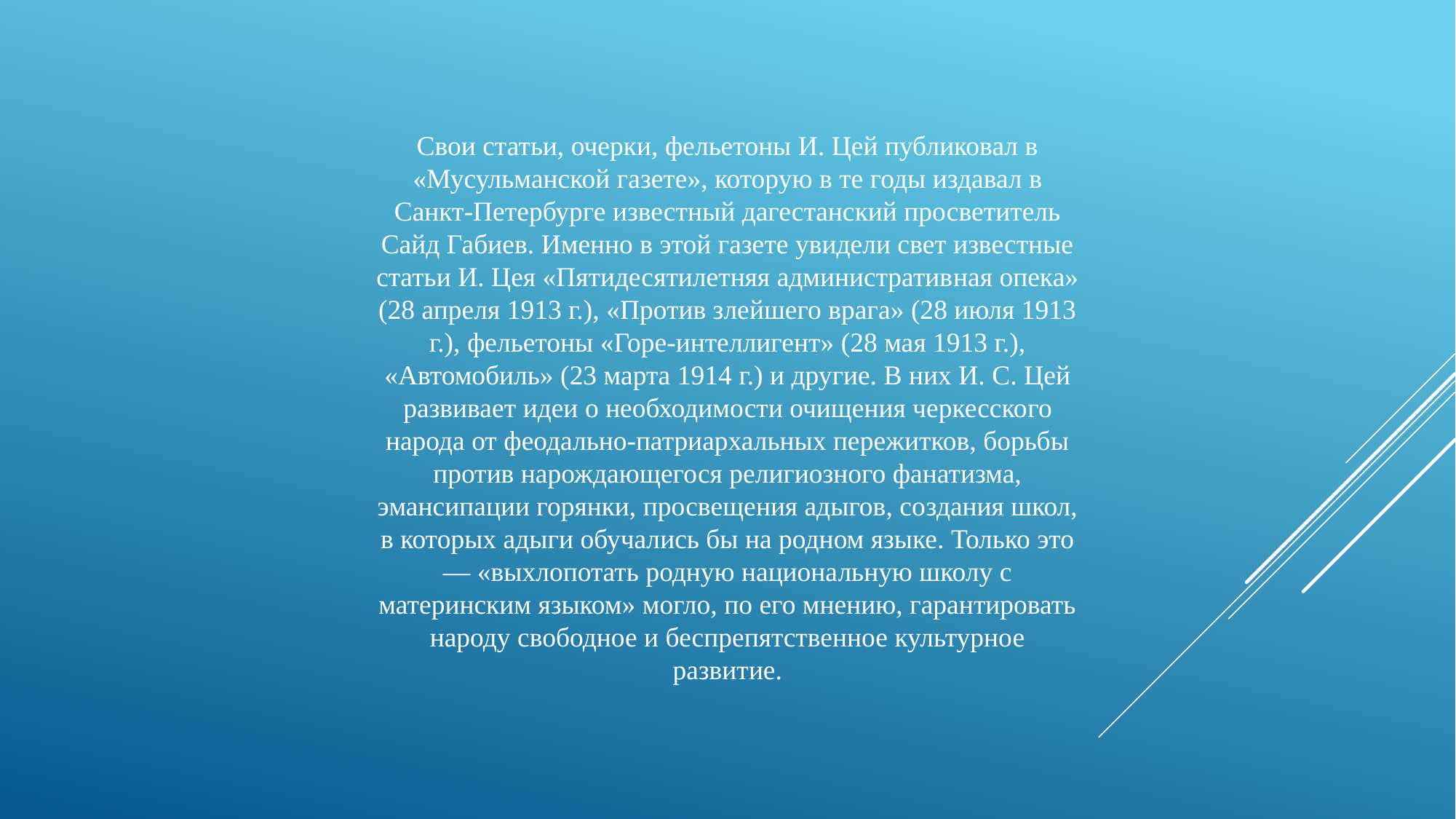

Свои статьи, очерки, фельетоны И. Цей публиковал в «Мусульманской газете», которую в те годы издавал в Санкт-Петербурге известный дагестанский просветитель Сайд Габиев. Именно в этой газете увидели свет известные статьи И. Цея «Пятидесятилетняя административ­ная опека» (28 апреля 1913 г.), «Против злейшего врага» (28 июля 1913 г.), фельетоны «Горе-интеллигент» (28 мая 1913 г.), «Автомобиль» (23 марта 1914 г.) и другие. В них И. С. Цей развивает идеи о необходимости очищения черкесско­го народа от феодально-патриархальных пережитков, борьбы против нарождаю­щегося религиозного фанатизма, эмансипации горянки, просвещения адыгов, со­здания школ, в которых адыги обучались бы на родном языке. Только это — «выхлопотать родную национальную школу с материнским языком» могло, по его мнению, гарантировать народу свободное и беспрепятственное культурное развитие.